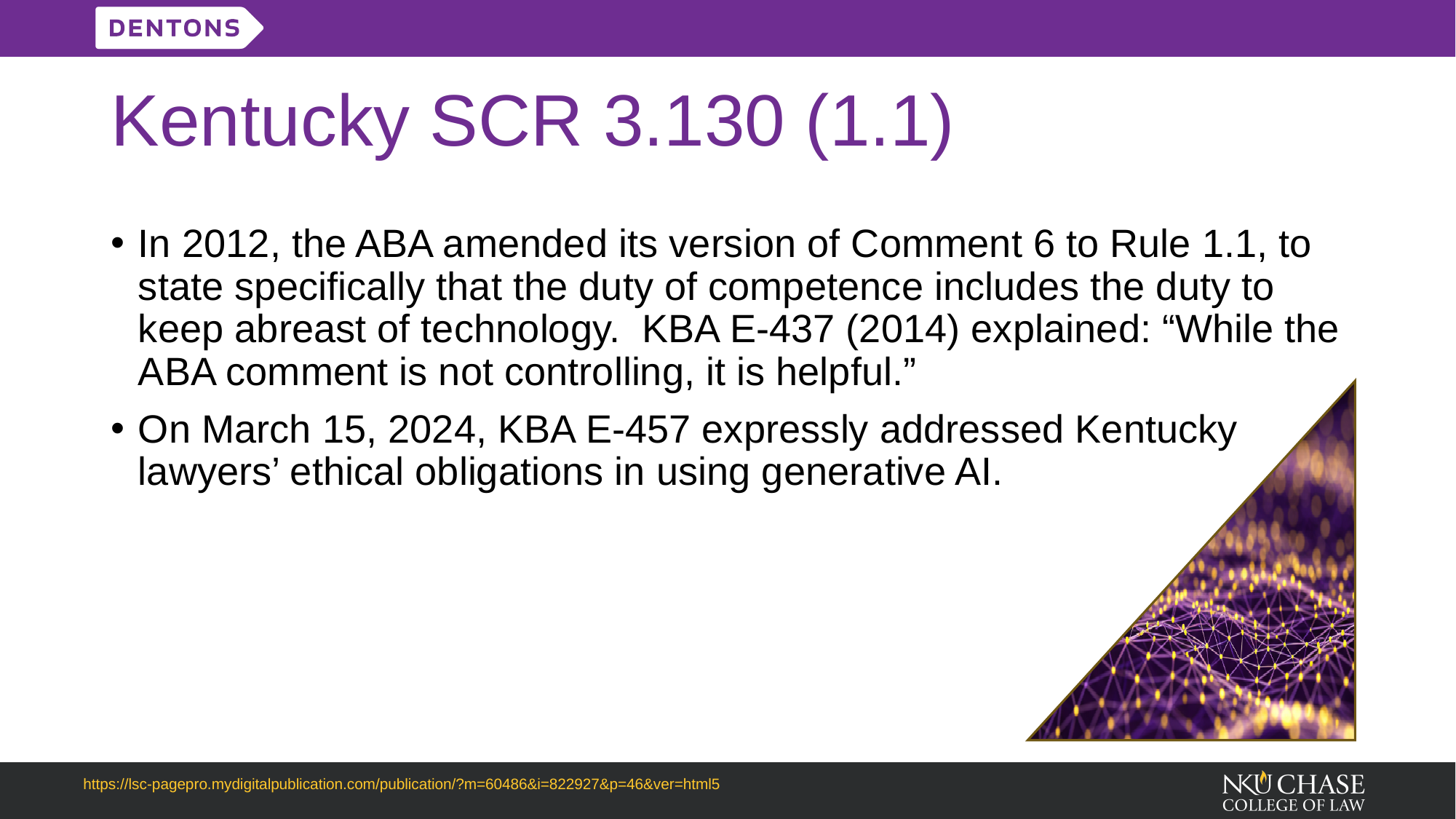

# Kentucky SCR 3.130 (1.1)
In 2012, the ABA amended its version of Comment 6 to Rule 1.1, to state specifically that the duty of competence includes the duty to keep abreast of technology.  KBA E-437 (2014) explained: “While the ABA comment is not controlling, it is helpful.”
On March 15, 2024, KBA E-457 expressly addressed Kentucky lawyers’ ethical obligations in using generative AI.

https://lsc-pagepro.mydigitalpublication.com/publication/?m=60486&i=822927&p=46&ver=html5